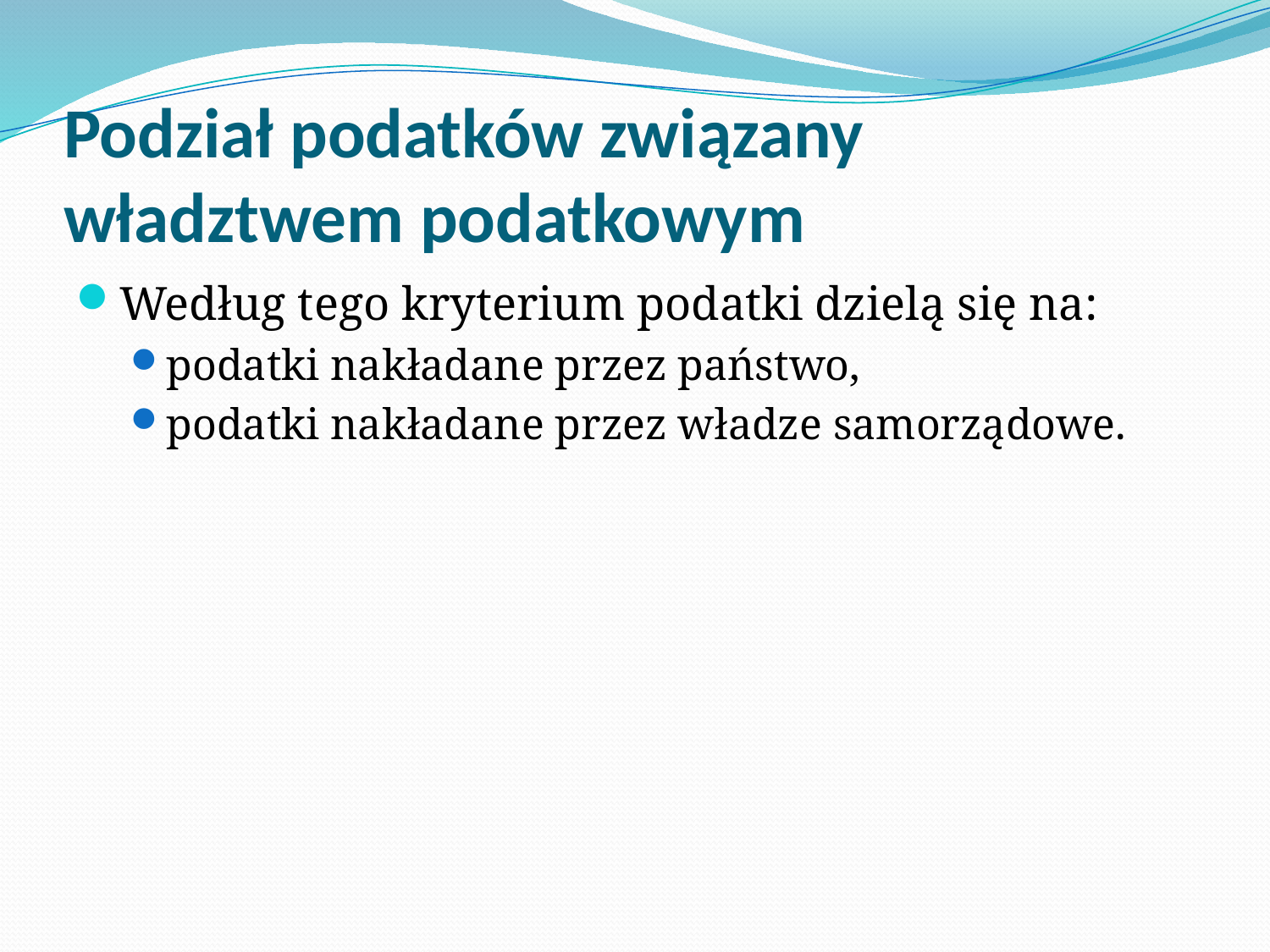

# Podział podatków związany władztwem podatkowym
Według tego kryterium podatki dzielą się na:
podatki nakładane przez państwo,
podatki nakładane przez władze samorządowe.